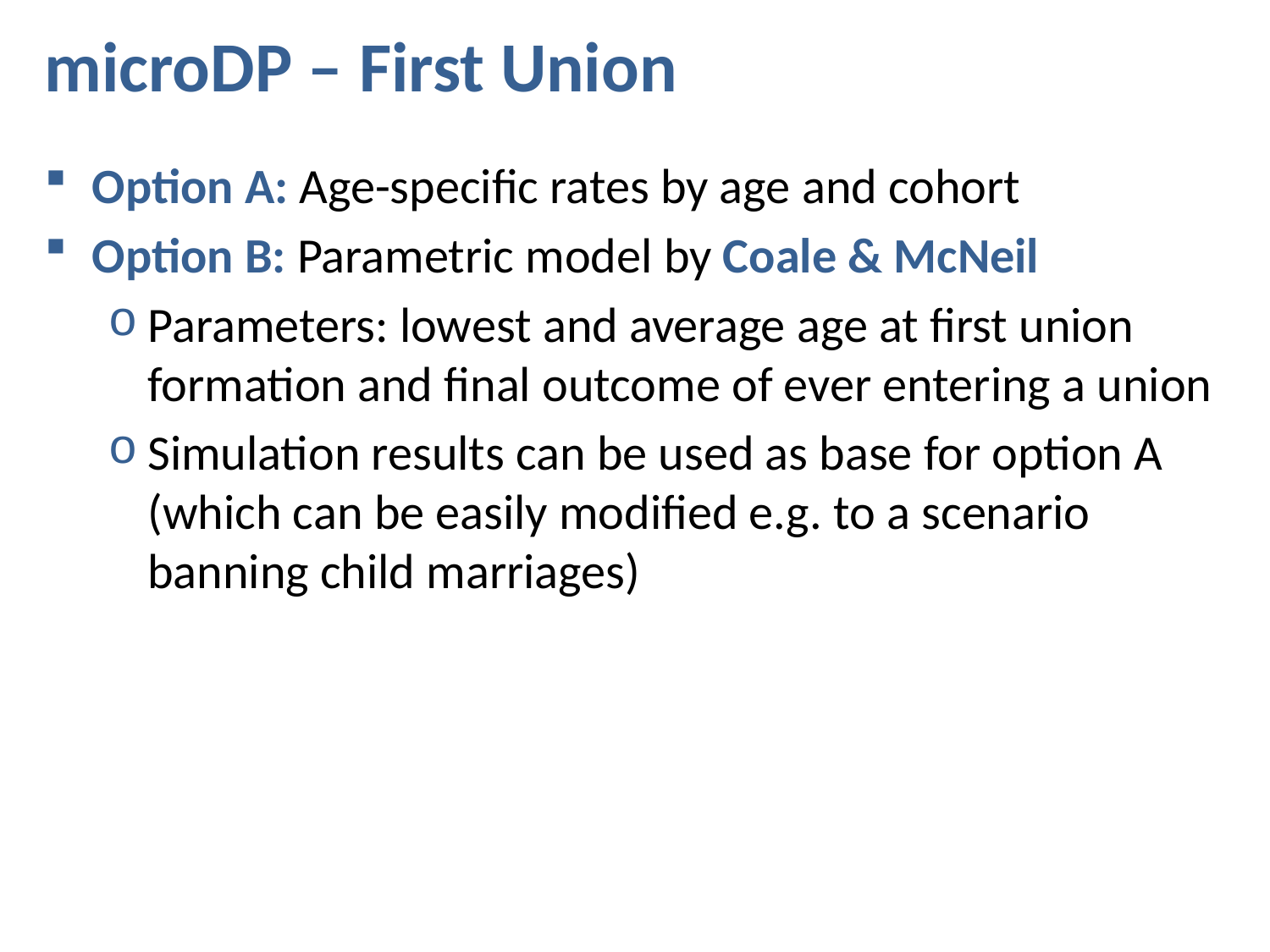

# microDP – First Union
Option A: Age-specific rates by age and cohort
Option B: Parametric model by Coale & McNeil
Parameters: lowest and average age at first union formation and final outcome of ever entering a union
Simulation results can be used as base for option A (which can be easily modified e.g. to a scenario banning child marriages)